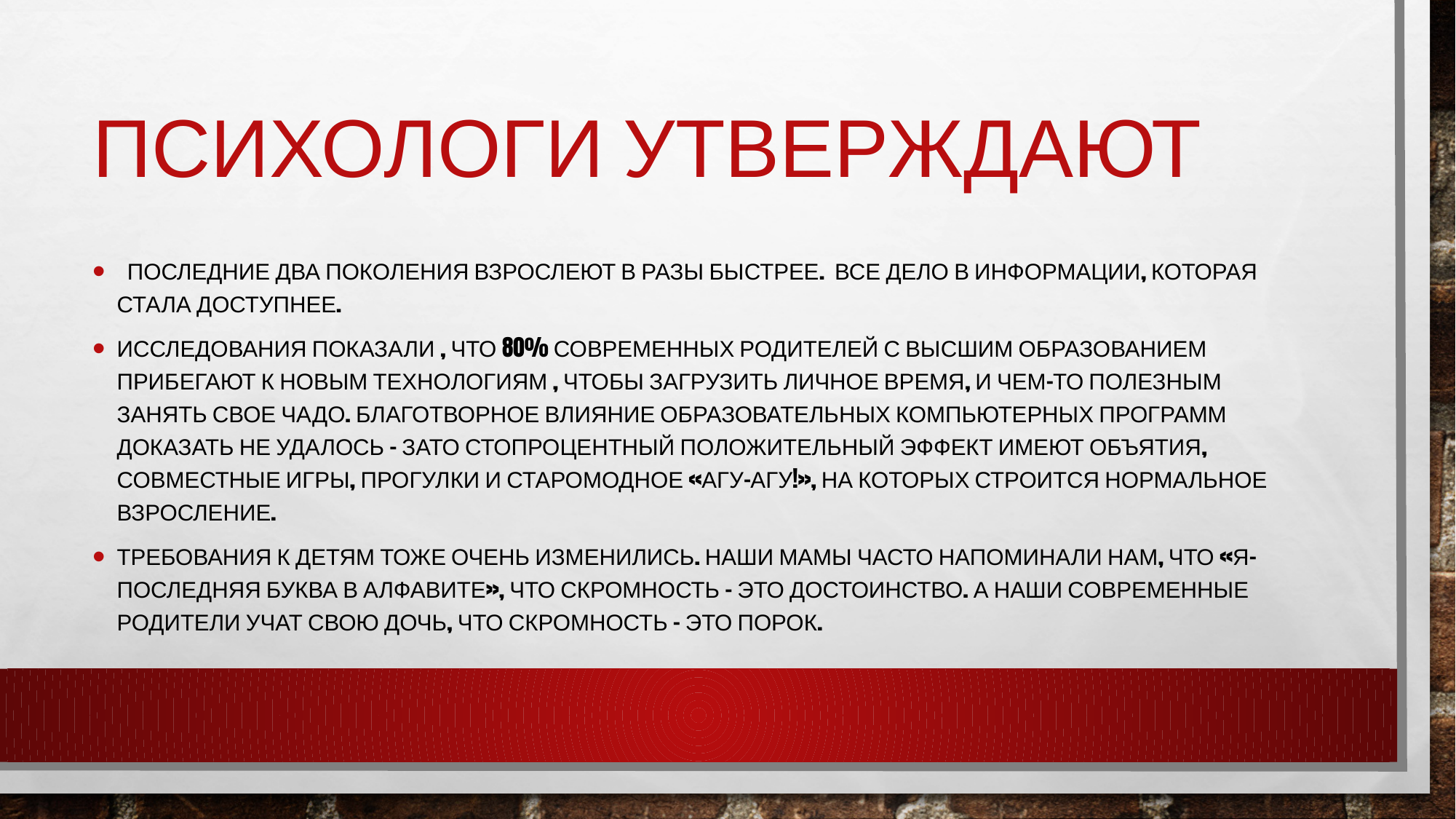

# Психологи утверждают
  последние два поколения взрослеют в разы быстрее.  Все дело в информации, которая стала доступнее.
Исследования показали , что 80% современных родителей с высшим образованием прибегают к новым технологиям , чтобы загрузить личное время, и чем-то полезным занять свое чадо. Благотворное влияние образовательных компьютерных программ доказать не удалось – зато стопроцентный положительный эффект имеют объятия, совместные игры, прогулки и старомодное «Агу-агу!», на которых строится нормальное взросление.
Требования к детям тоже очень изменились. Наши мамы часто напоминали нам, что «Я- последняя буква в алфавите», что скромность – это достоинство. А наши современные родители учат свою дочь, что скромность – это порок.